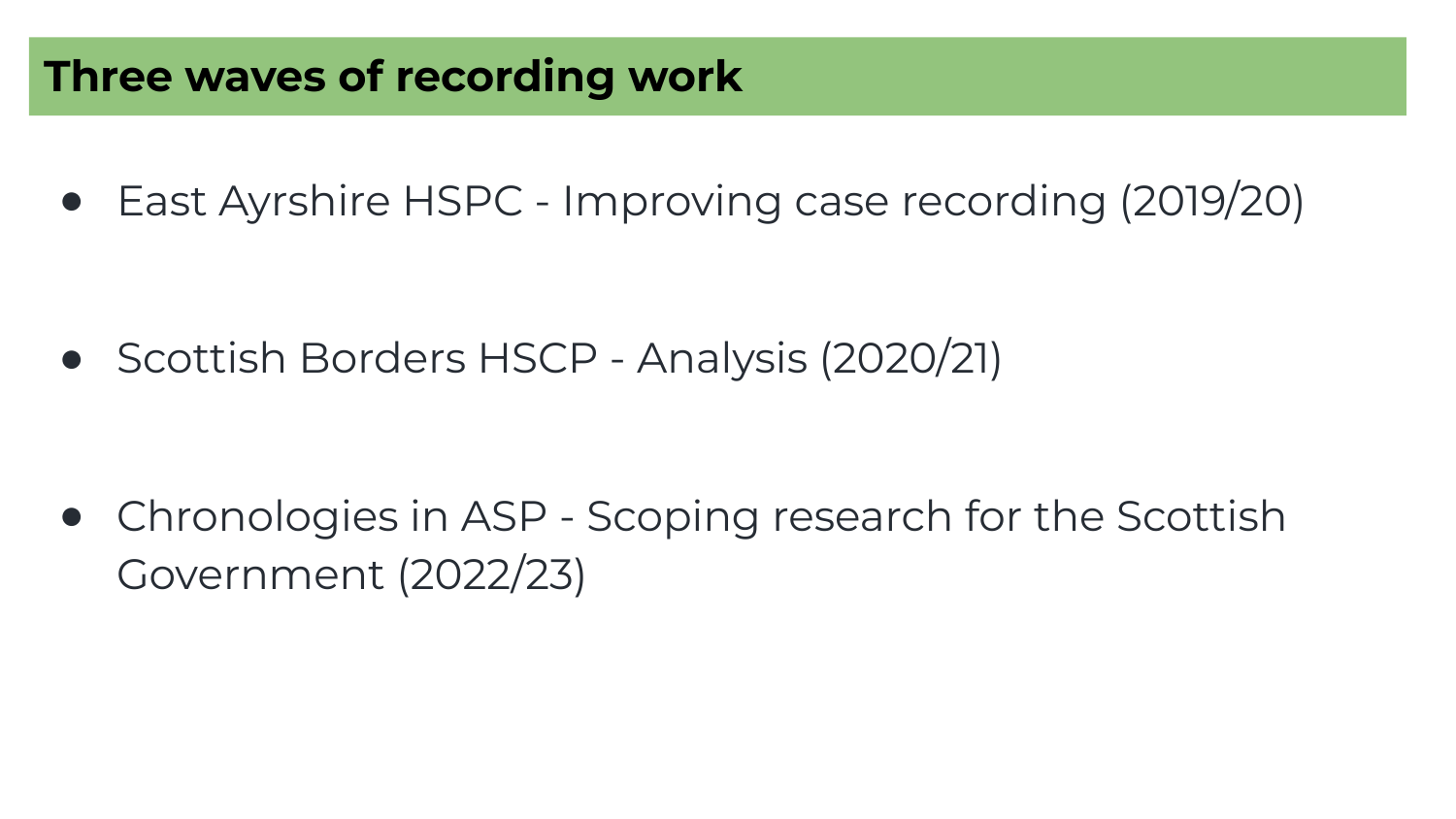

Three waves of recording work
East Ayrshire HSPC - Improving case recording (2019/20)

Scottish Borders HSCP - Analysis (2020/21)

Chronologies in ASP - Scoping research for the Scottish Government (2022/23)